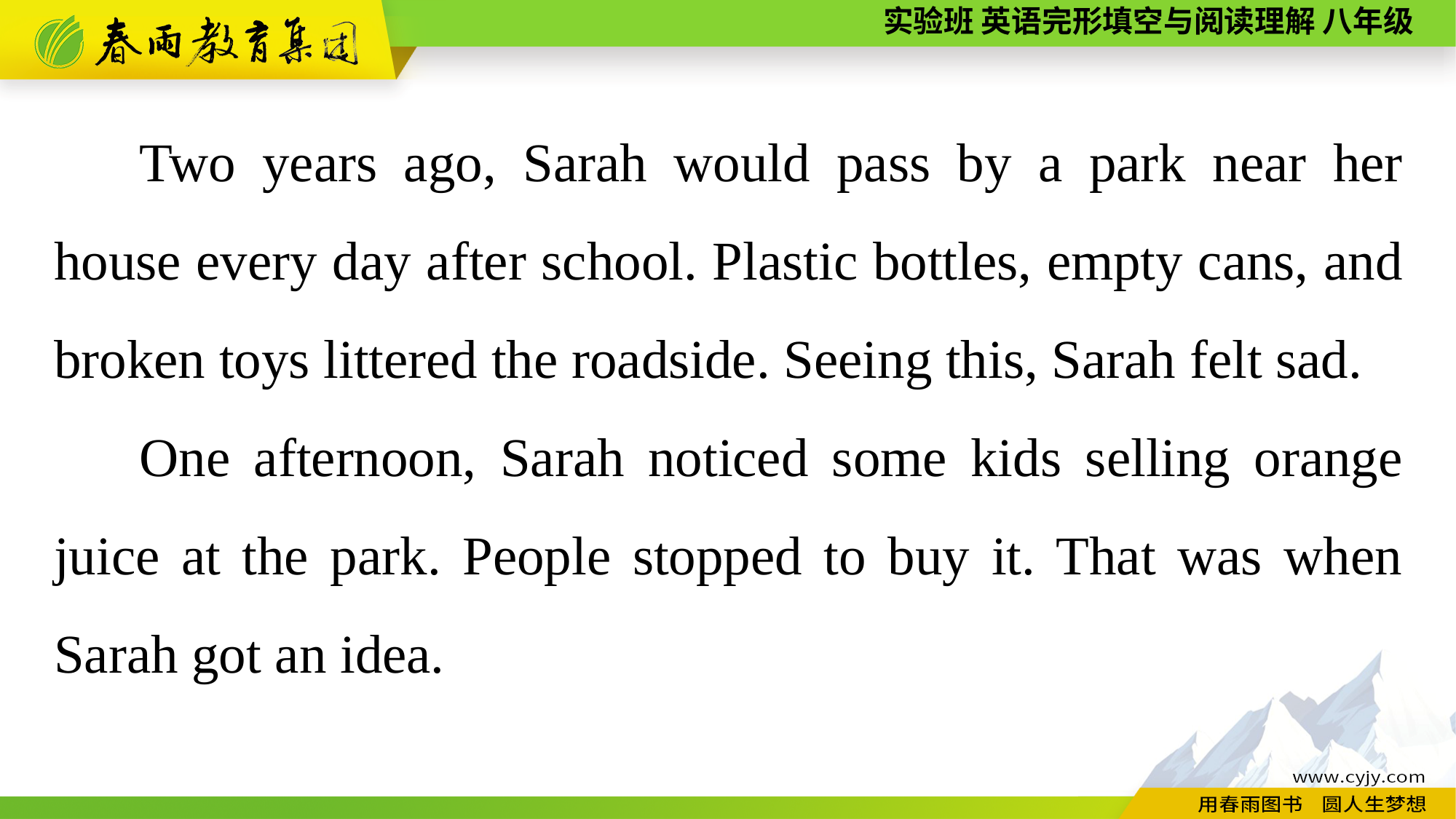

Two years ago, Sarah would pass by a park near her house every day after school. Plastic bottles, empty cans, and broken toys littered the roadside. Seeing this, Sarah felt sad.
One afternoon, Sarah noticed some kids selling orange juice at the park. People stopped to buy it. That was when Sarah got an idea.